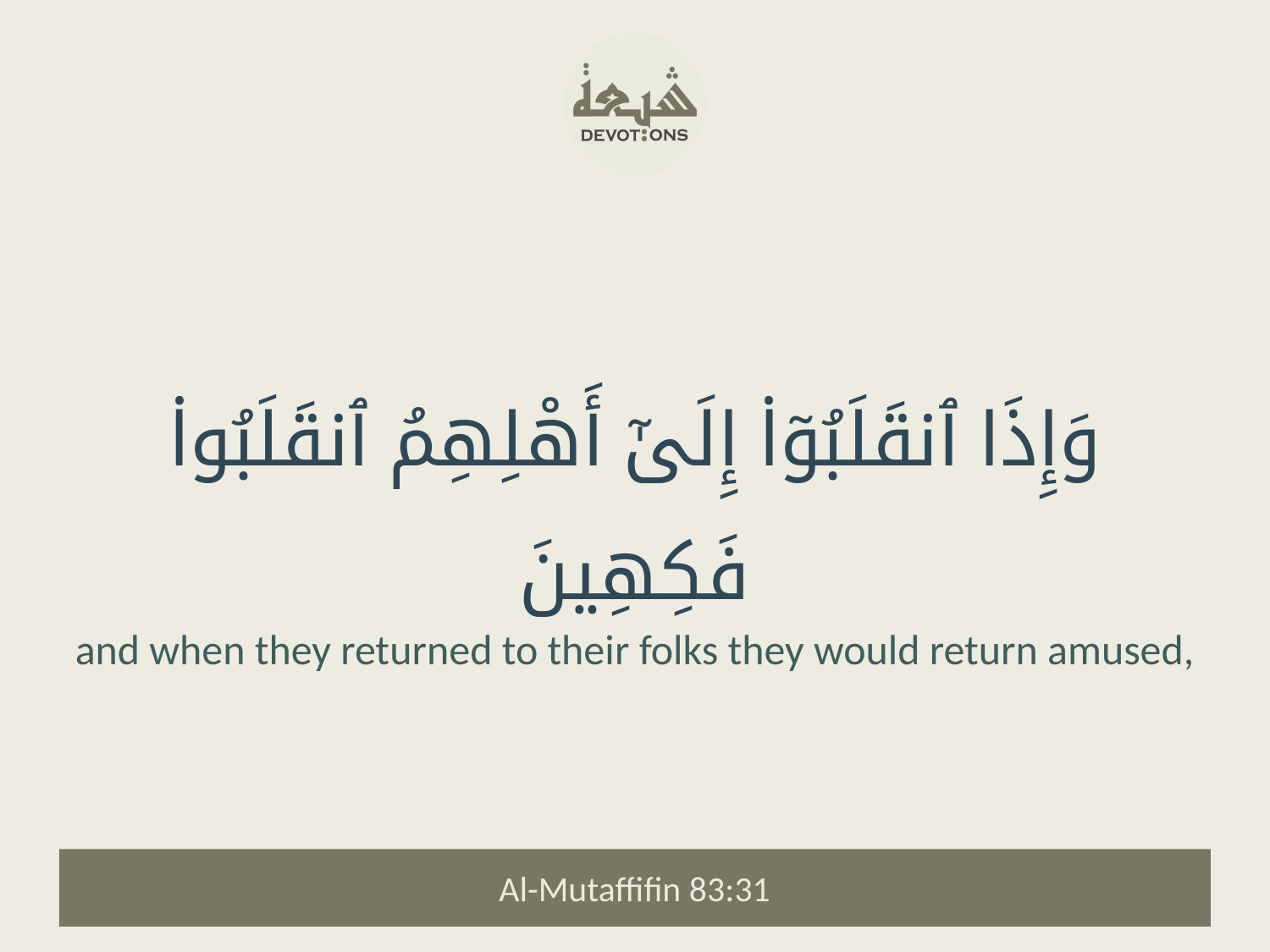

وَإِذَا ٱنقَلَبُوٓا۟ إِلَىٰٓ أَهْلِهِمُ ٱنقَلَبُوا۟ فَكِهِينَ
and when they returned to their folks they would return amused,
Al-Mutaffifin 83:31